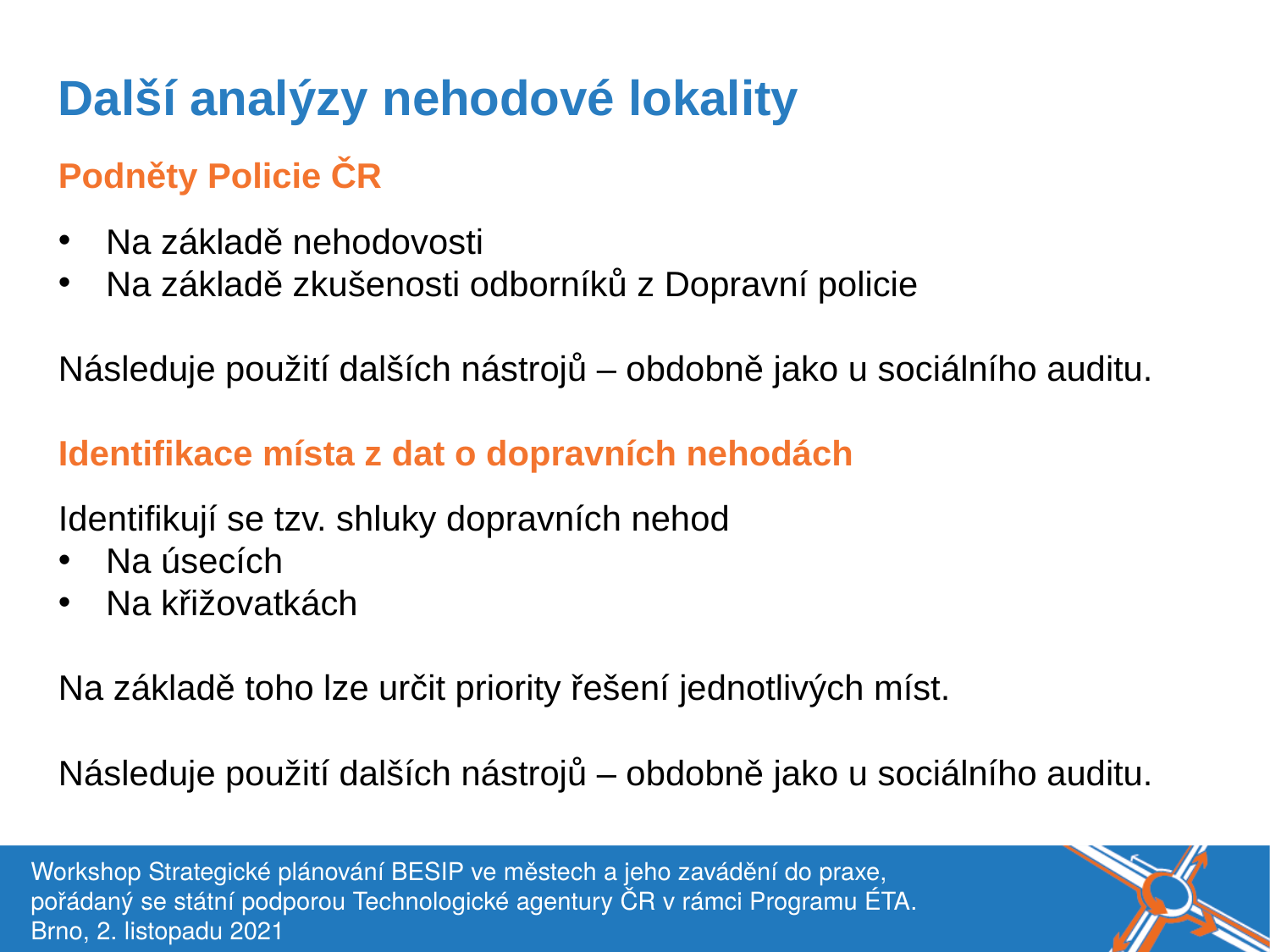

Název akce, místo, datum
Další analýzy nehodové lokality
Podněty Policie ČR

Na základě nehodovosti
Na základě zkušenosti odborníků z Dopravní policie

Následuje použití dalších nástrojů – obdobně jako u sociálního auditu.

Identifikace místa z dat o dopravních nehodách

Identifikují se tzv. shluky dopravních nehod
Na úsecích
Na křižovatkách

Na základě toho lze určit priority řešení jednotlivých míst.

Následuje použití dalších nástrojů – obdobně jako u sociálního auditu.